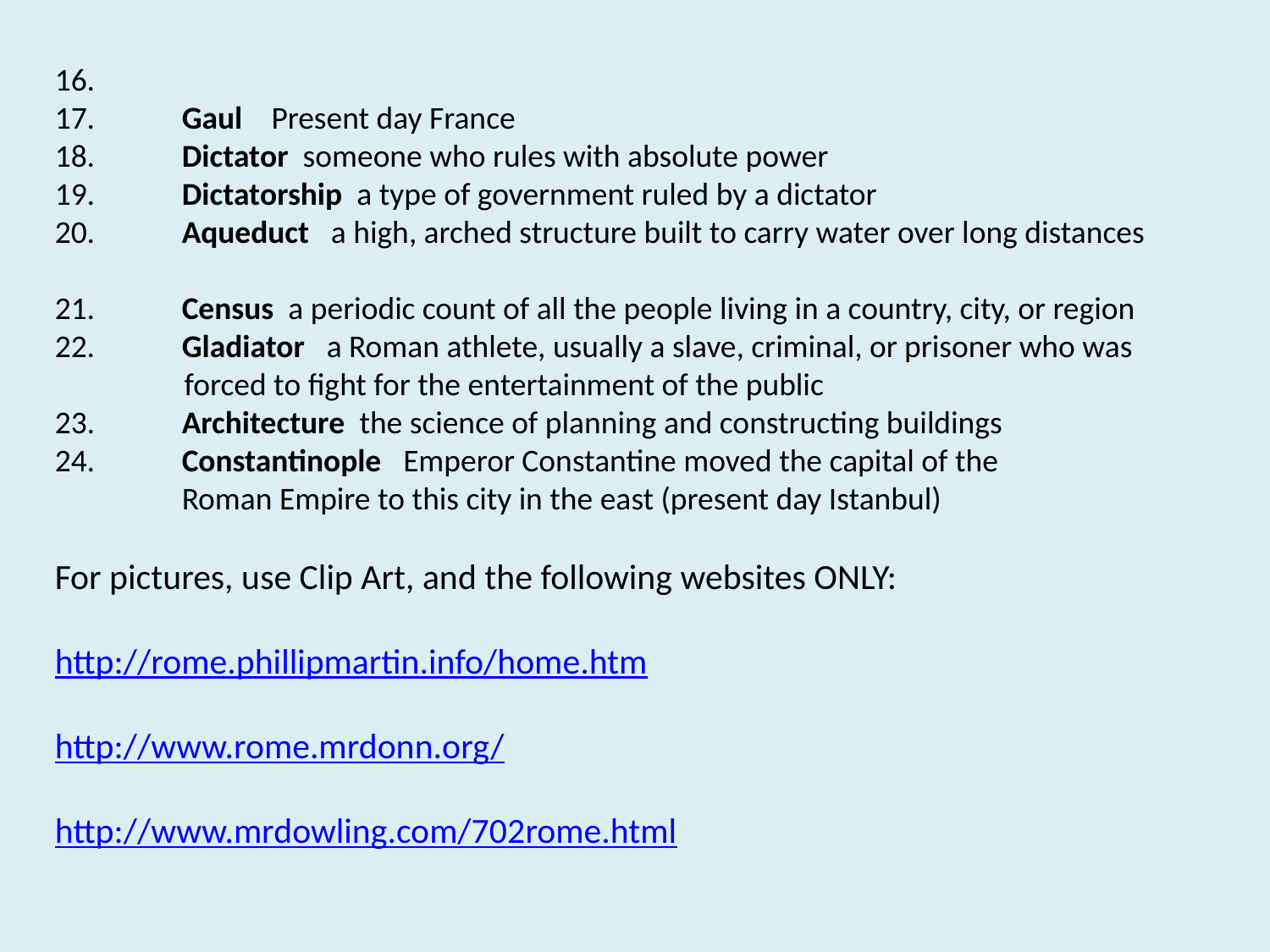

16.
17.	Gaul    Present day France
18.	Dictator  someone who rules with absolute power
19.	Dictatorship  a type of government ruled by a dictator
20.	Aqueduct   a high, arched structure built to carry water over long distances

21.	Census  a periodic count of all the people living in a country, city, or region
22.	Gladiator   a Roman athlete, usually a slave, criminal, or prisoner who was
                  forced to fight for the entertainment of the public
23.	Architecture  the science of planning and constructing buildings
24.  	Constantinople   Emperor Constantine moved the capital of the
	Roman Empire to this city in the east (present day Istanbul)

For pictures, use Clip Art, and the following websites ONLY:

http://rome.phillipmartin.info/home.htm

http://www.rome.mrdonn.org/

http://www.mrdowling.com/702rome.html